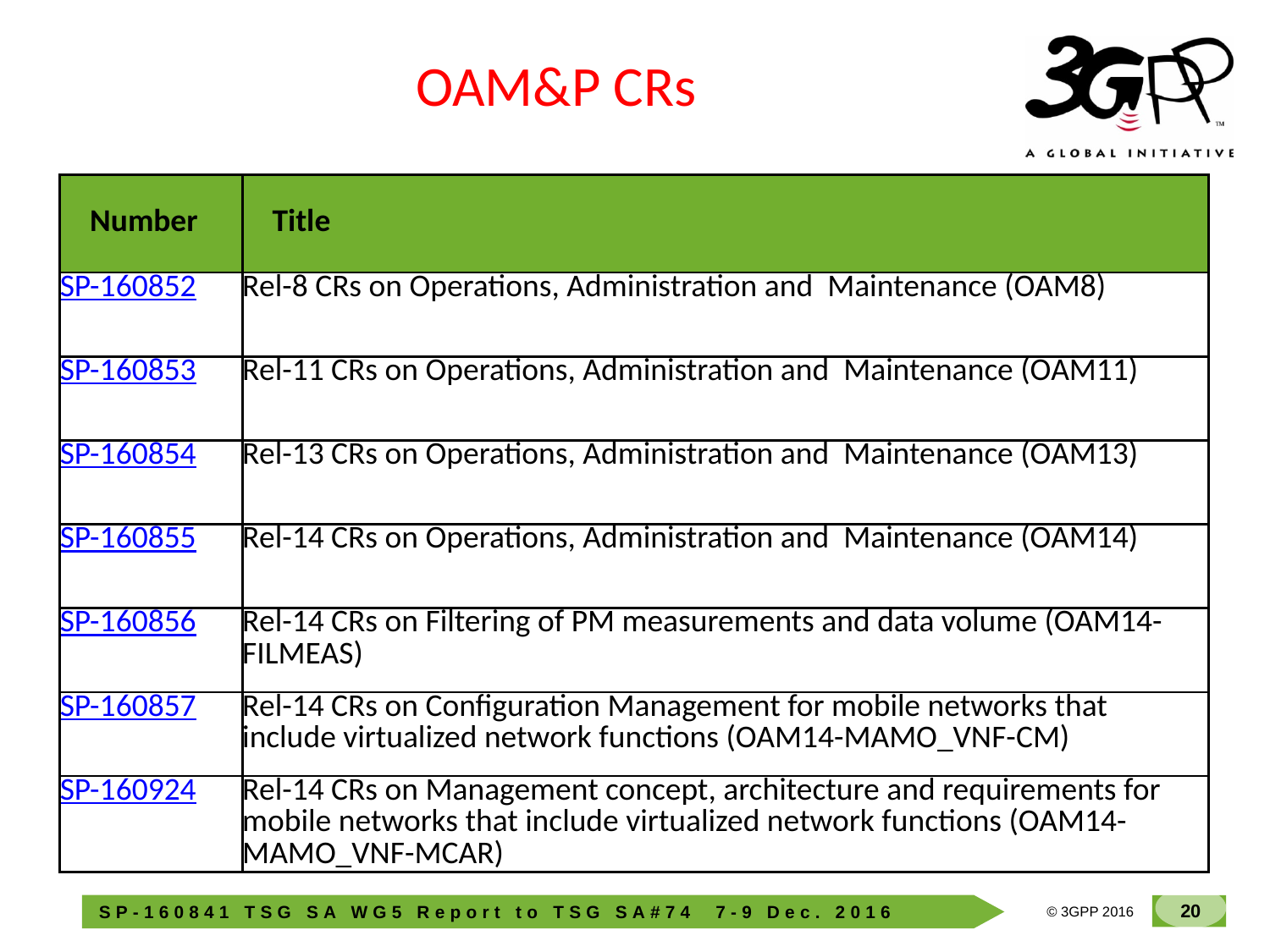

OAM&P CRs
| Number | Title |
| --- | --- |
| SP-160852 | Rel-8 CRs on Operations, Administration and Maintenance (OAM8) |
| SP-160853 | Rel-11 CRs on Operations, Administration and Maintenance (OAM11) |
| SP-160854 | Rel-13 CRs on Operations, Administration and Maintenance (OAM13) |
| SP-160855 | Rel-14 CRs on Operations, Administration and Maintenance (OAM14) |
| SP-160856 | Rel-14 CRs on Filtering of PM measurements and data volume (OAM14-FILMEAS) |
| SP-160857 | Rel-14 CRs on Configuration Management for mobile networks that include virtualized network functions (OAM14-MAMO\_VNF-CM) |
| SP-160924 | Rel-14 CRs on Management concept, architecture and requirements for mobile networks that include virtualized network functions (OAM14-MAMO\_VNF-MCAR) |